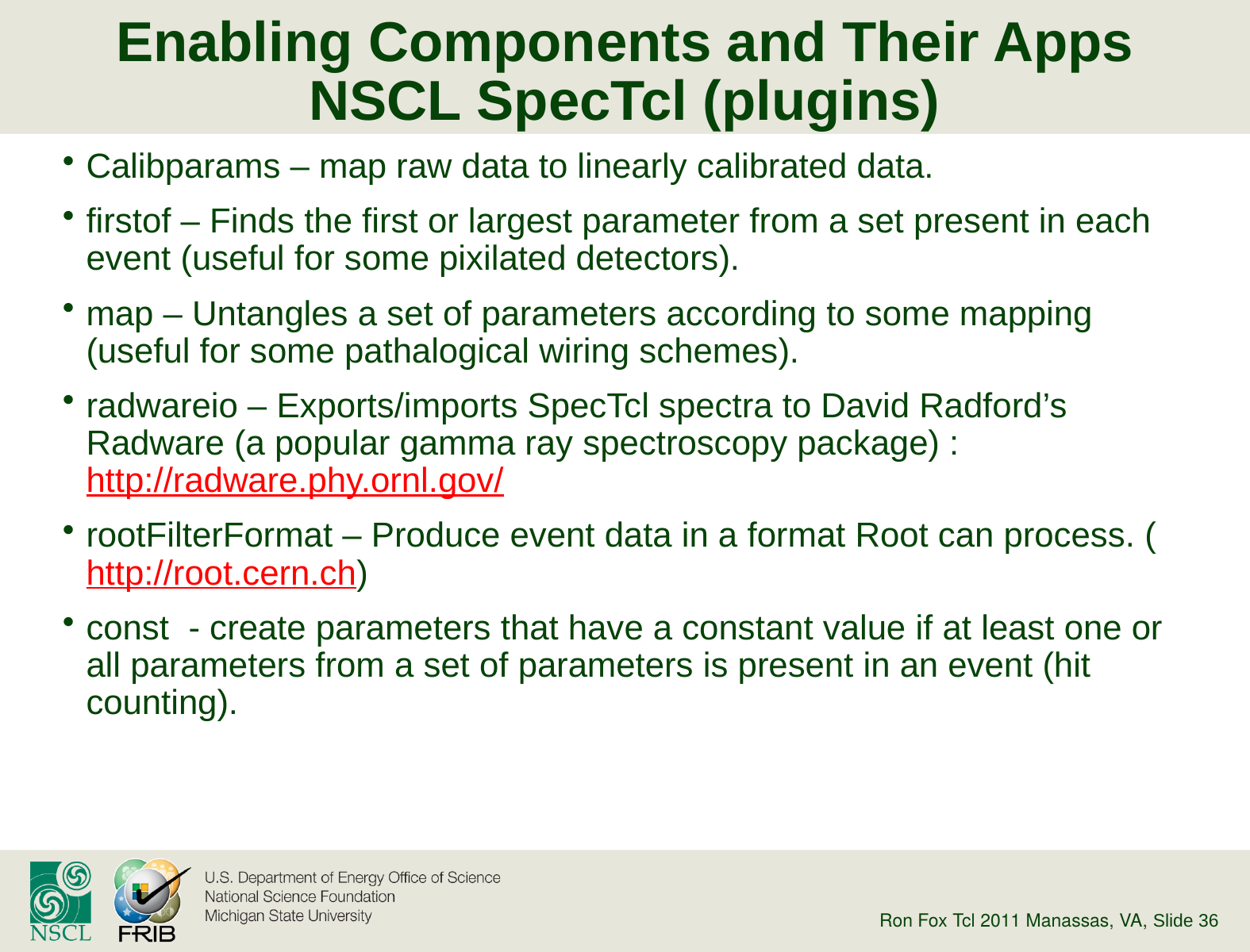

# Enabling Components and Their Apps NSCL SpecTcl (plugins)
Calibparams – map raw data to linearly calibrated data.
firstof – Finds the first or largest parameter from a set present in each event (useful for some pixilated detectors).
map – Untangles a set of parameters according to some mapping (useful for some pathalogical wiring schemes).
radwareio – Exports/imports SpecTcl spectra to David Radford’s Radware (a popular gamma ray spectroscopy package) : http://radware.phy.ornl.gov/
rootFilterFormat – Produce event data in a format Root can process. (http://root.cern.ch)
const  - create parameters that have a constant value if at least one or all parameters from a set of parameters is present in an event (hit counting).